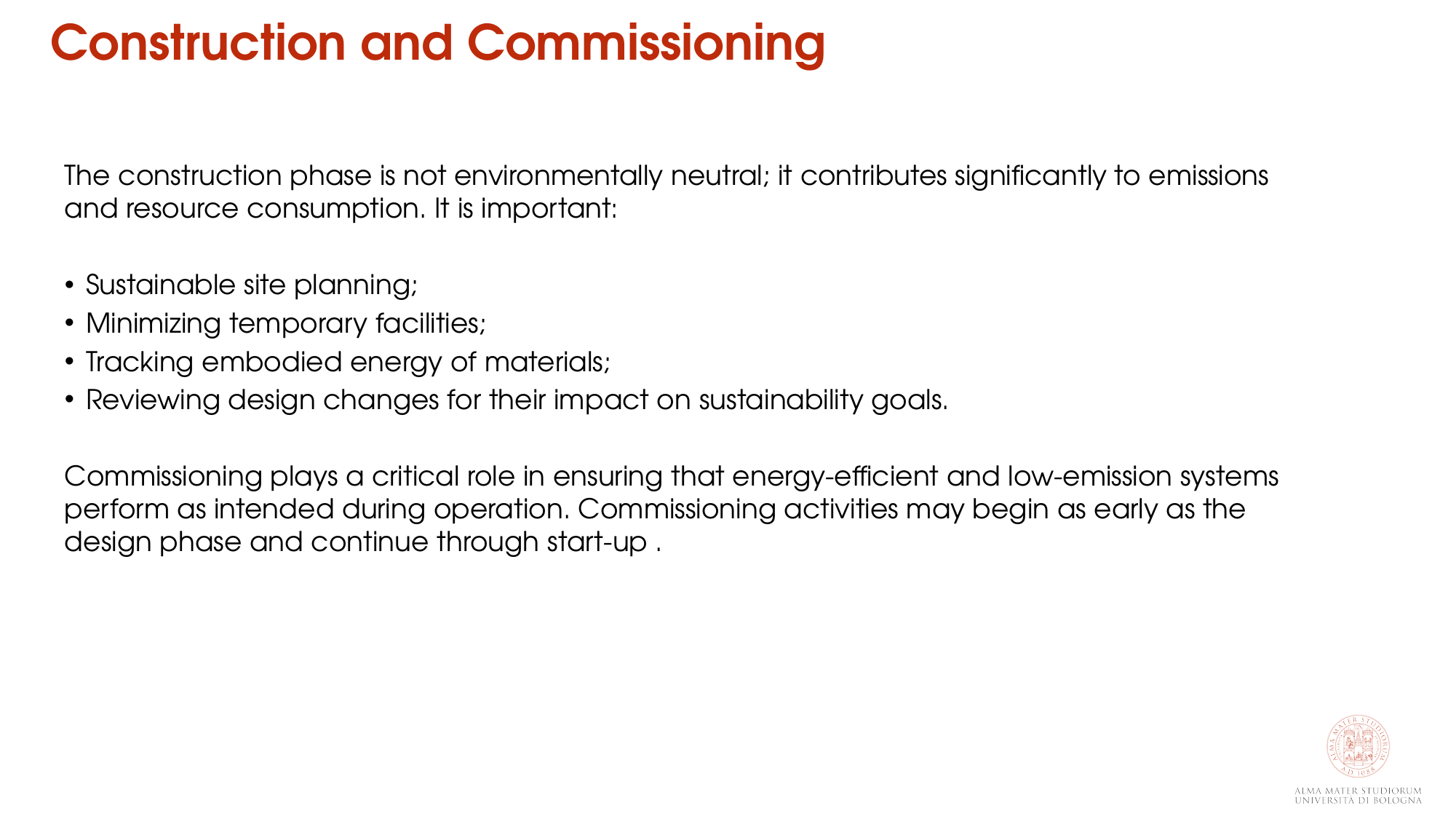

Construction and Commissioning
The construction phase is not environmentally neutral; it contributes significantly to emissions and resource consumption. It is important:

Sustainable site planning;
Minimizing temporary facilities;
Tracking embodied energy of materials;
Reviewing design changes for their impact on sustainability goals.

Commissioning plays a critical role in ensuring that energy-efficient and low-emission systems perform as intended during operation. Commissioning activities may begin as early as the design phase and continue through start-up .